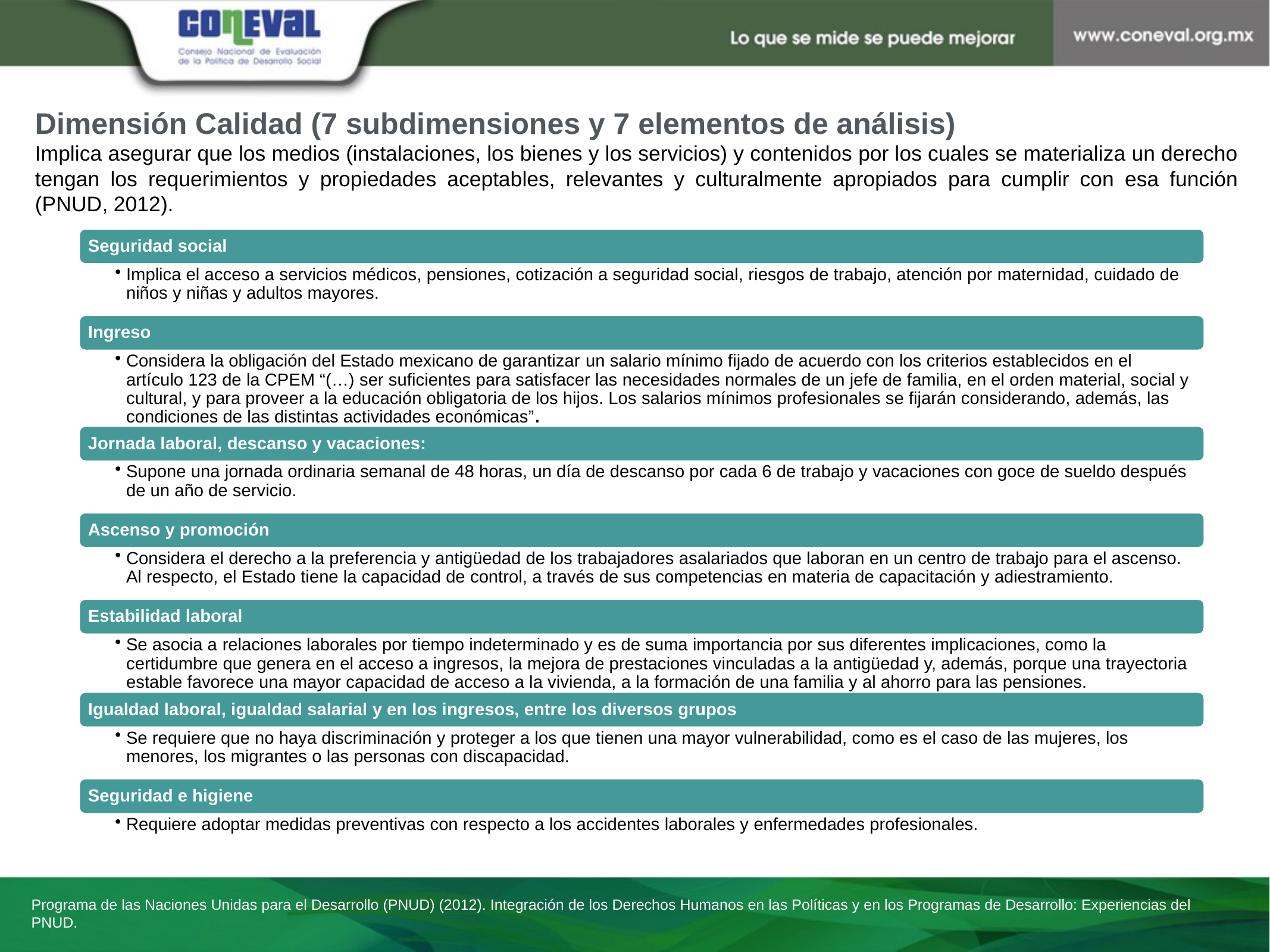

Dimensión Calidad (7 subdimensiones y 7 elementos de análisis)
Implica asegurar que los medios (instalaciones, los bienes y los servicios) y contenidos por los cuales se materializa un derecho tengan los requerimientos y propiedades aceptables, relevantes y culturalmente apropiados para cumplir con esa función (PNUD, 2012).
Seguridad social
Implica el acceso a servicios médicos, pensiones, cotización a seguridad social, riesgos de trabajo, atención por maternidad, cuidado de niños y niñas y adultos mayores.
Ingreso
Considera la obligación del Estado mexicano de garantizar un salario mínimo fijado de acuerdo con los criterios establecidos en el artículo 123 de la CPEM “(…) ser suficientes para satisfacer las necesidades normales de un jefe de familia, en el orden material, social y cultural, y para proveer a la educación obligatoria de los hijos. Los salarios mínimos profesionales se fijarán considerando, además, las condiciones de las distintas actividades económicas”.
Jornada laboral, descanso y vacaciones:
Supone una jornada ordinaria semanal de 48 horas, un día de descanso por cada 6 de trabajo y vacaciones con goce de sueldo después de un año de servicio.
Ascenso y promoción
Considera el derecho a la preferencia y antigüedad de los trabajadores asalariados que laboran en un centro de trabajo para el ascenso. Al respecto, el Estado tiene la capacidad de control, a través de sus competencias en materia de capacitación y adiestramiento.
Estabilidad laboral
Se asocia a relaciones laborales por tiempo indeterminado y es de suma importancia por sus diferentes implicaciones, como la certidumbre que genera en el acceso a ingresos, la mejora de prestaciones vinculadas a la antigüedad y, además, porque una trayectoria estable favorece una mayor capacidad de acceso a la vivienda, a la formación de una familia y al ahorro para las pensiones.
Igualdad laboral, igualdad salarial y en los ingresos, entre los diversos grupos
Se requiere que no haya discriminación y proteger a los que tienen una mayor vulnerabilidad, como es el caso de las mujeres, los menores, los migrantes o las personas con discapacidad.
Seguridad e higiene
Requiere adoptar medidas preventivas con respecto a los accidentes laborales y enfermedades profesionales.
Programa de las Naciones Unidas para el Desarrollo (PNUD) (2012). Integración de los Derechos Humanos en las Políticas y en los Programas de Desarrollo: Experiencias del PNUD.